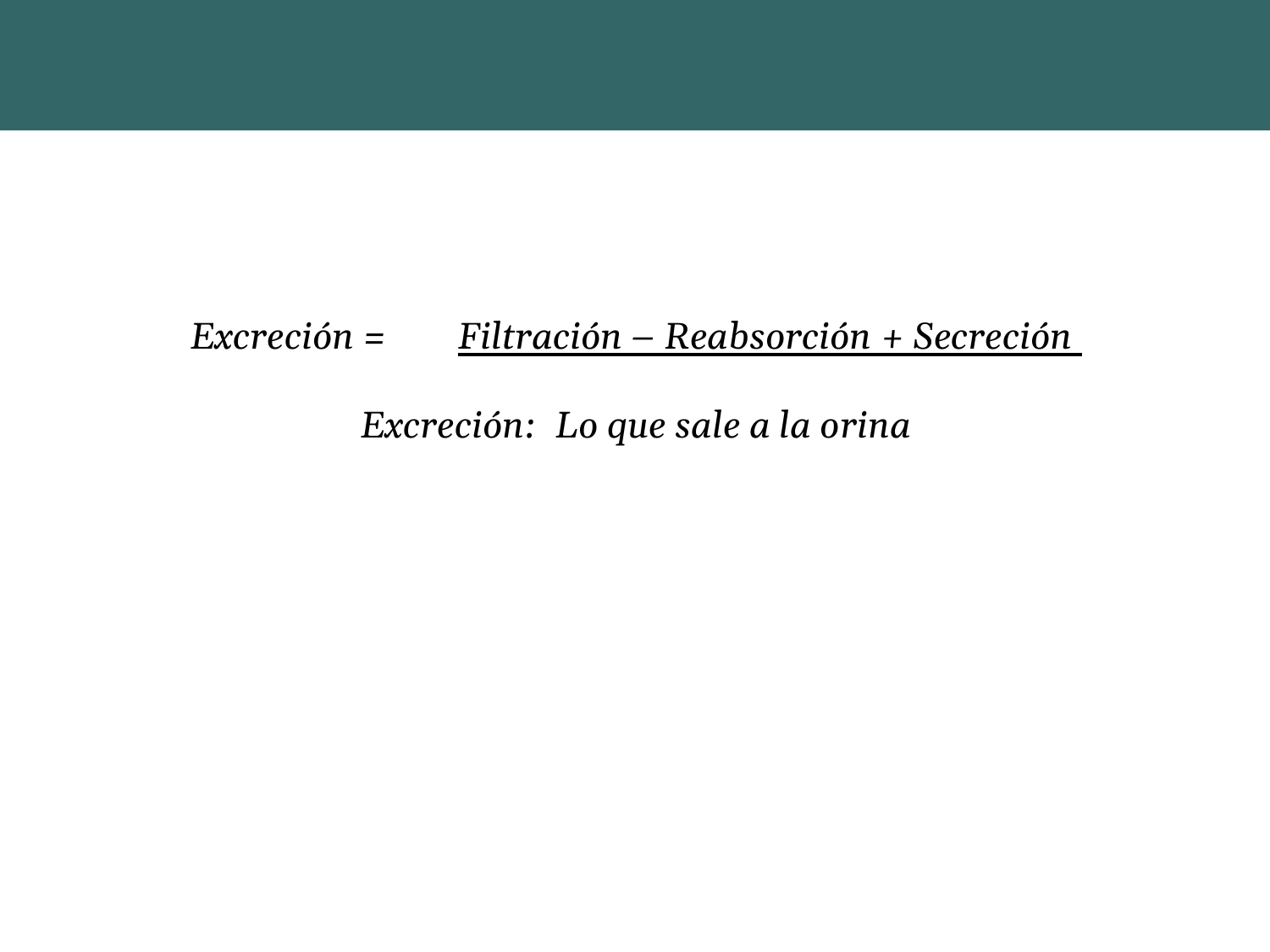

Excreción =        Filtración – Reabsorción + Secreción

Excreción:  Lo que sale a la orina